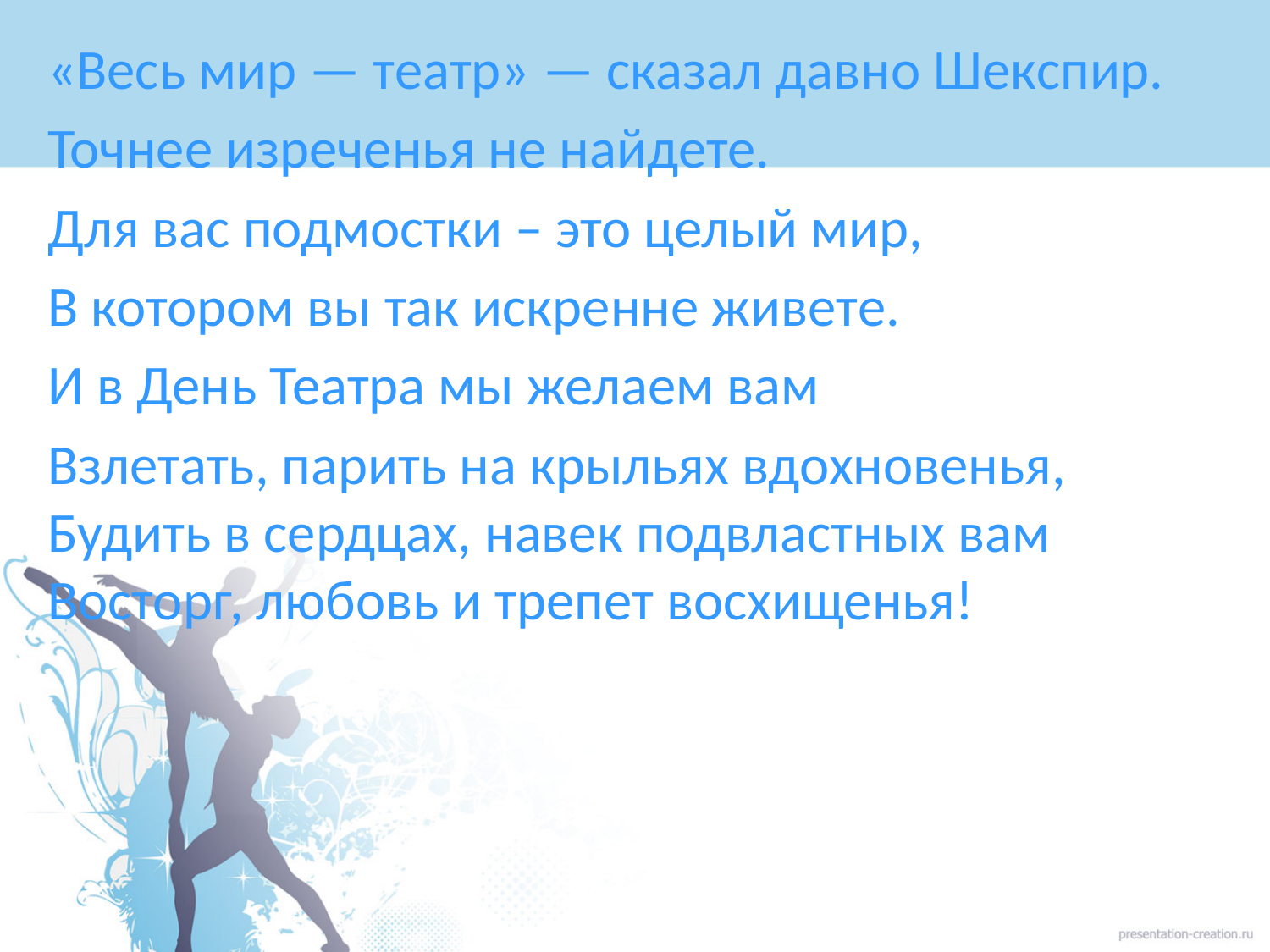

«Весь мир — театр» — сказал давно Шекспир.
Точнее изреченья не найдете.
Для вас подмостки – это целый мир,
В котором вы так искренне живете.
И в День Театра мы желаем вам
Взлетать, парить на крыльях вдохновенья, Будить в сердцах, навек подвластных вам Восторг, любовь и трепет восхищенья!